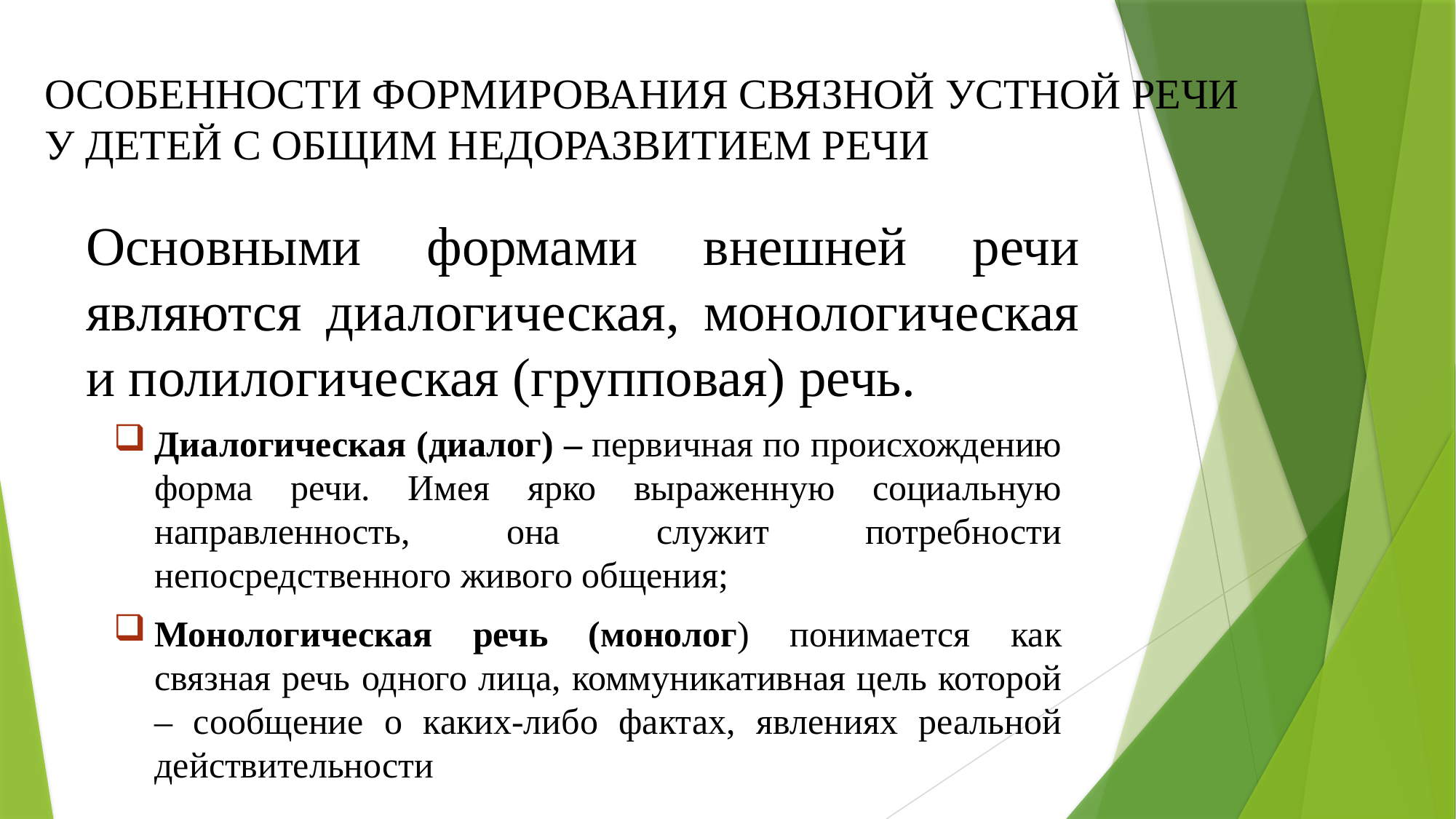

ОСОБЕННОСТИ ФОРМИРОВАНИЯ СВЯЗНОЙ УСТНОЙ РЕЧИ У ДЕТЕЙ С ОБЩИМ НЕДОРАЗВИТИЕМ РЕЧИ
Основными формами внешней речи являются диалогическая, монологическая и полилогическая (групповая) речь.
Диалогическая (диалог) – первичная по происхождению форма речи. Имея ярко выраженную социальную направленность, она служит потребности непосредственного живого общения;
Монологическая речь (монолог) понимается как связная речь одного лица, коммуникативная цель которой – сообщение о каких-либо фактах, явлениях реальной действительности